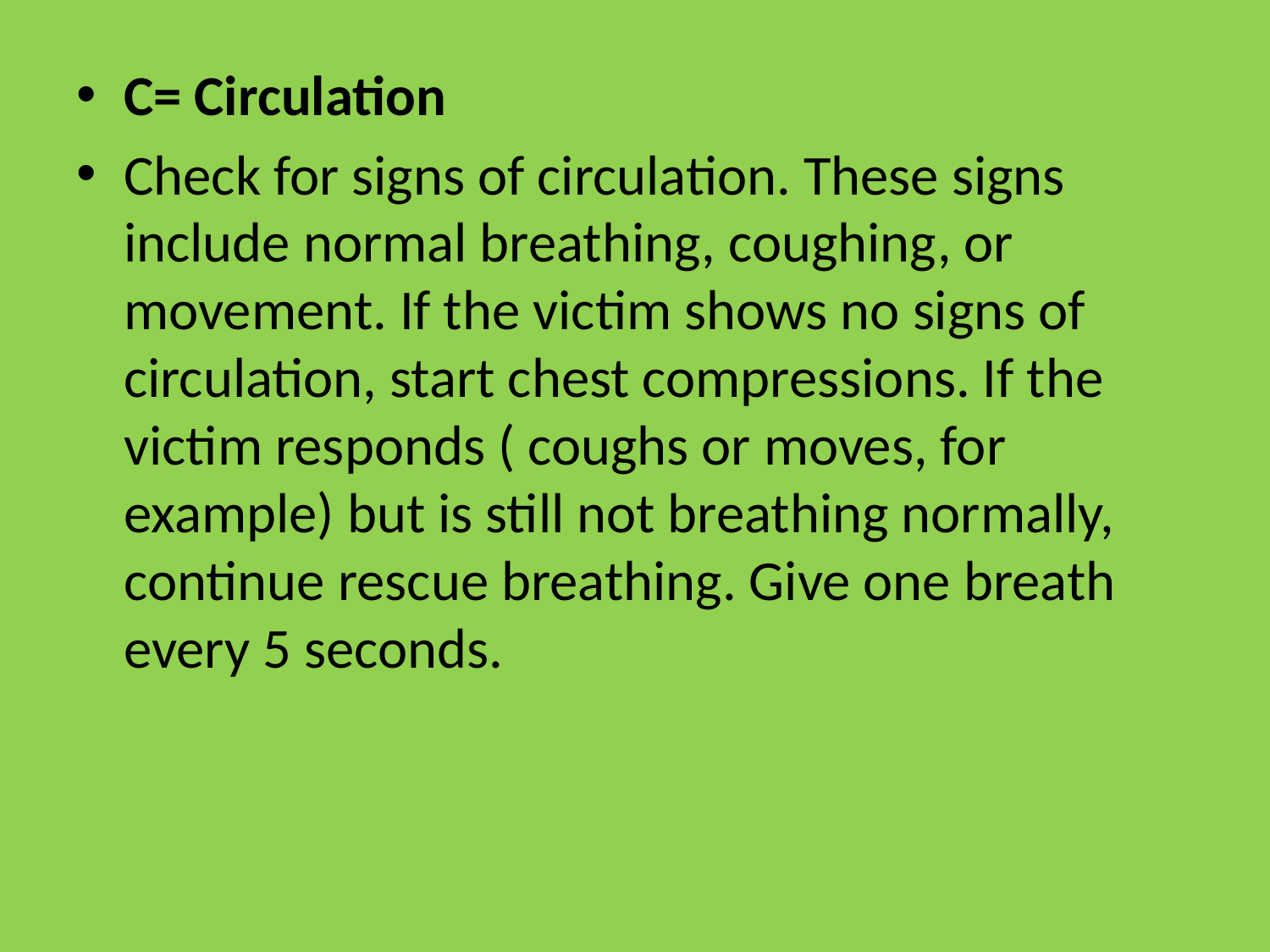

#
C= Circulation
Check for signs of circulation. These signs include normal breathing, coughing, or movement. If the victim shows no signs of circulation, start chest compressions. If the victim responds ( coughs or moves, for example) but is still not breathing normally, continue rescue breathing. Give one breath every 5 seconds.